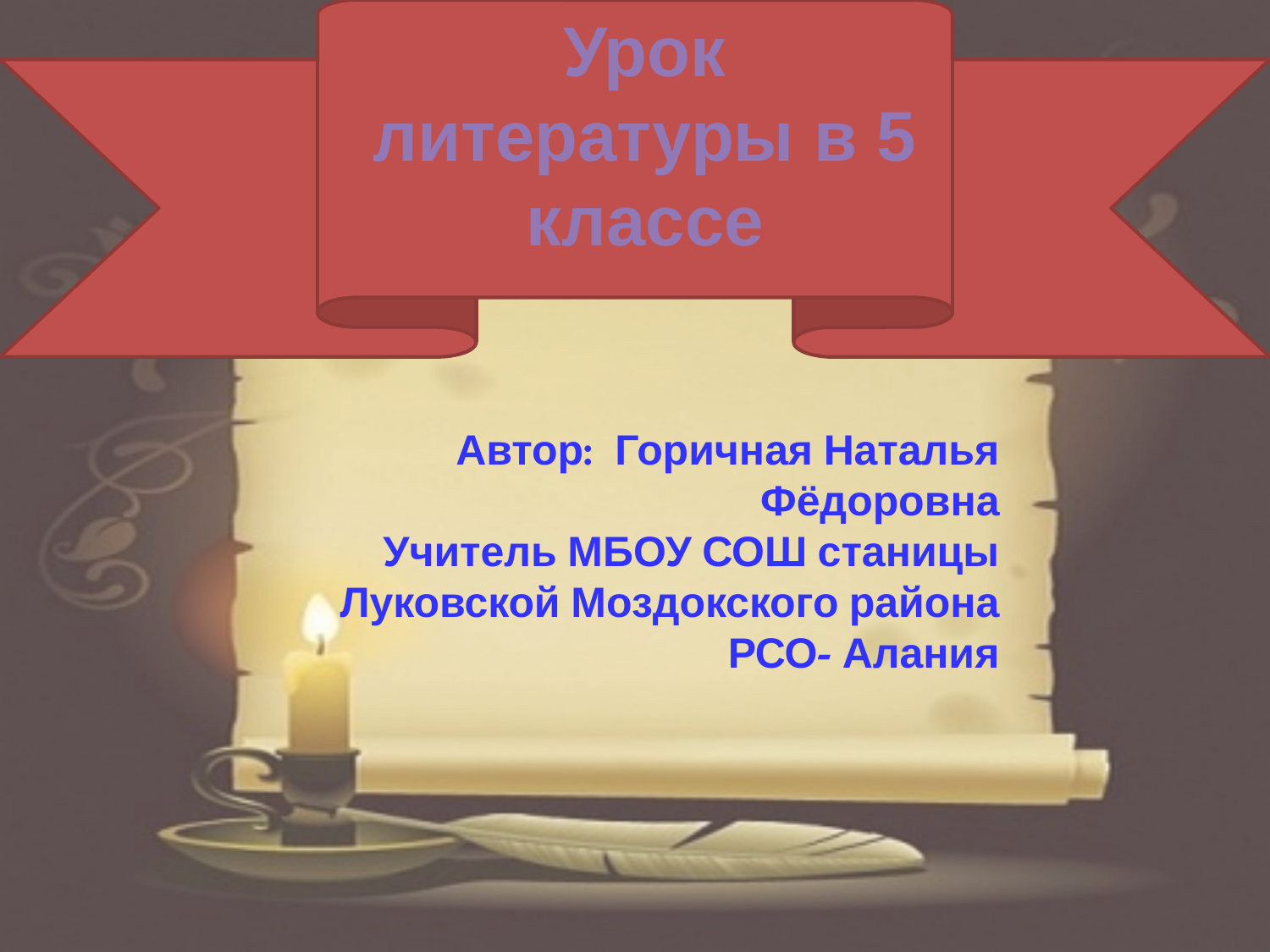

Урок литературы в 5 классе
Автор:  Горичная Наталья Фёдоровна
Учитель МБОУ СОШ станицы Луковской Моздокского района РСО- Алания